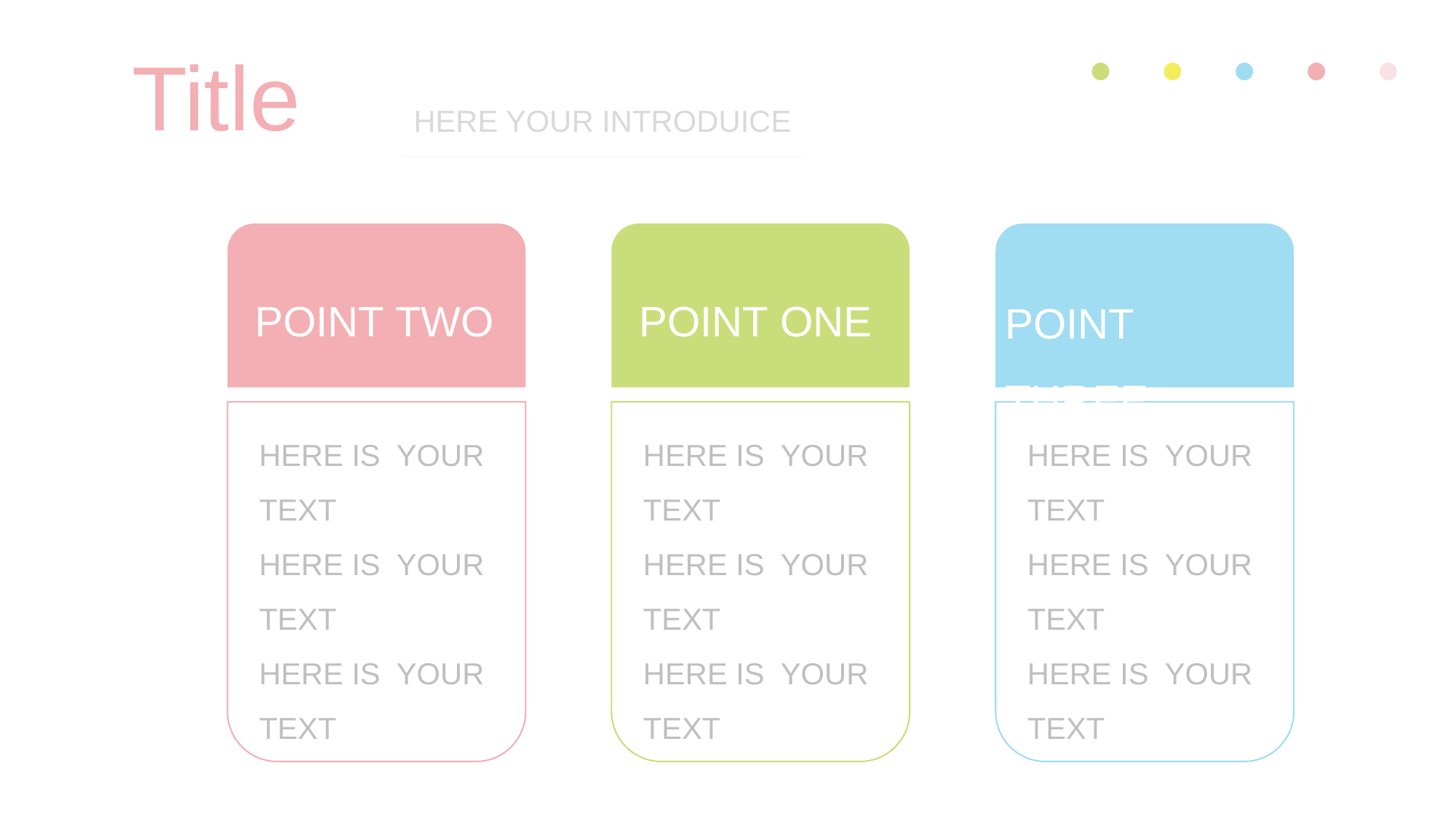

Title

HERE YOUR INTRODUICE

POINT TWO

HERE IS  YOUR TEXT
HERE IS  YOUR TEXT
HERE IS  YOUR TEXT

POINT ONE

HERE IS  YOUR TEXT
HERE IS  YOUR TEXT
HERE IS  YOUR TEXT

POINT THREE

HERE IS  YOUR TEXT
HERE IS  YOUR TEXT
HERE IS  YOUR TEXT